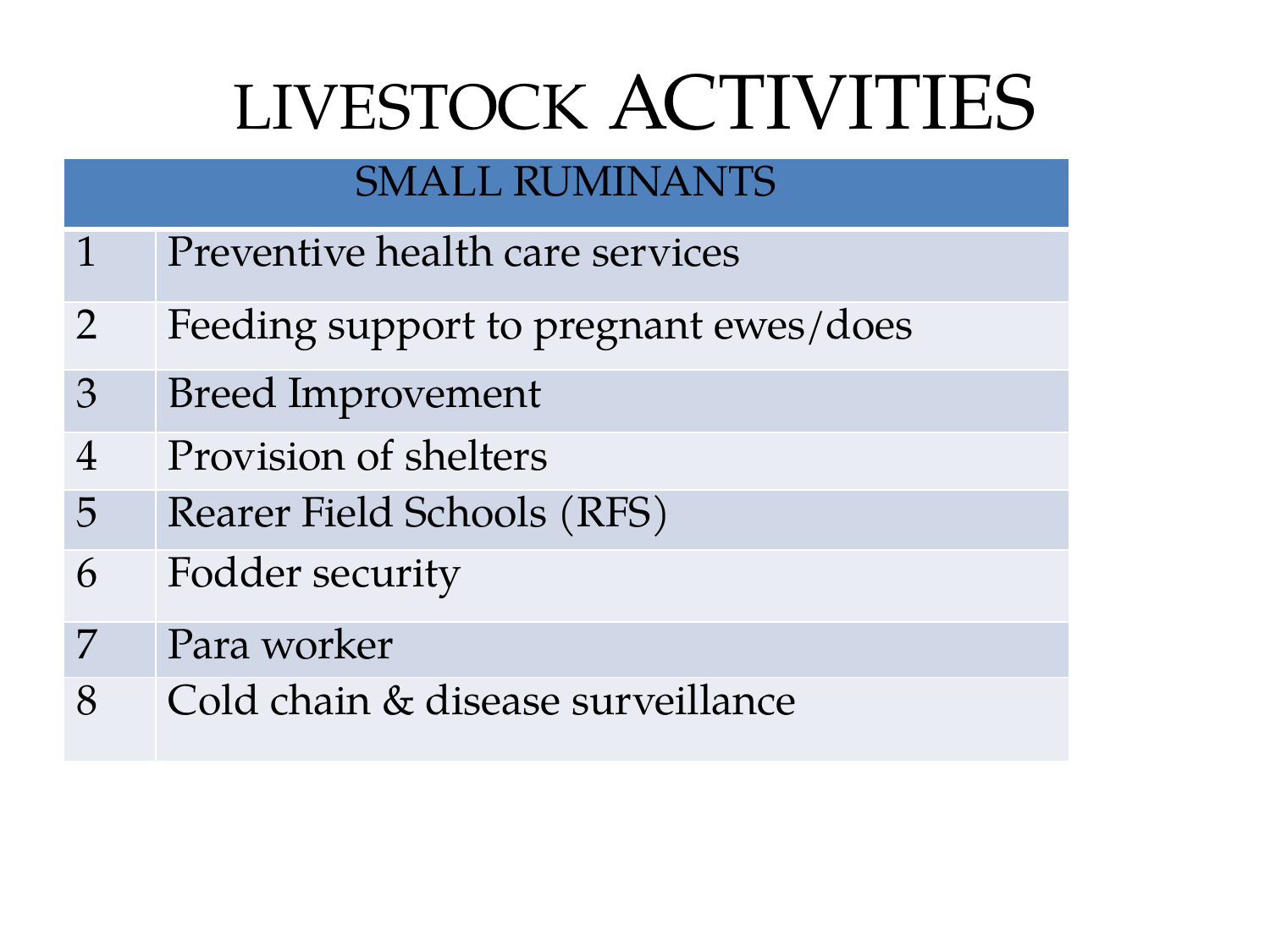

# LIVESTOCK ACTIVITIES
| SMALL RUMINANTS |  |
| --- | --- |
| 1 | Preventive health care services |
| 2 | Feeding support to pregnant ewes/does |
| 3 | Breed Improvement |
| 4 | Provision of shelters |
| 5 | Rearer Field Schools (RFS) |
| 6 | Fodder security |
| 7 | Para worker |
| 8 | Cold chain & disease surveillance |